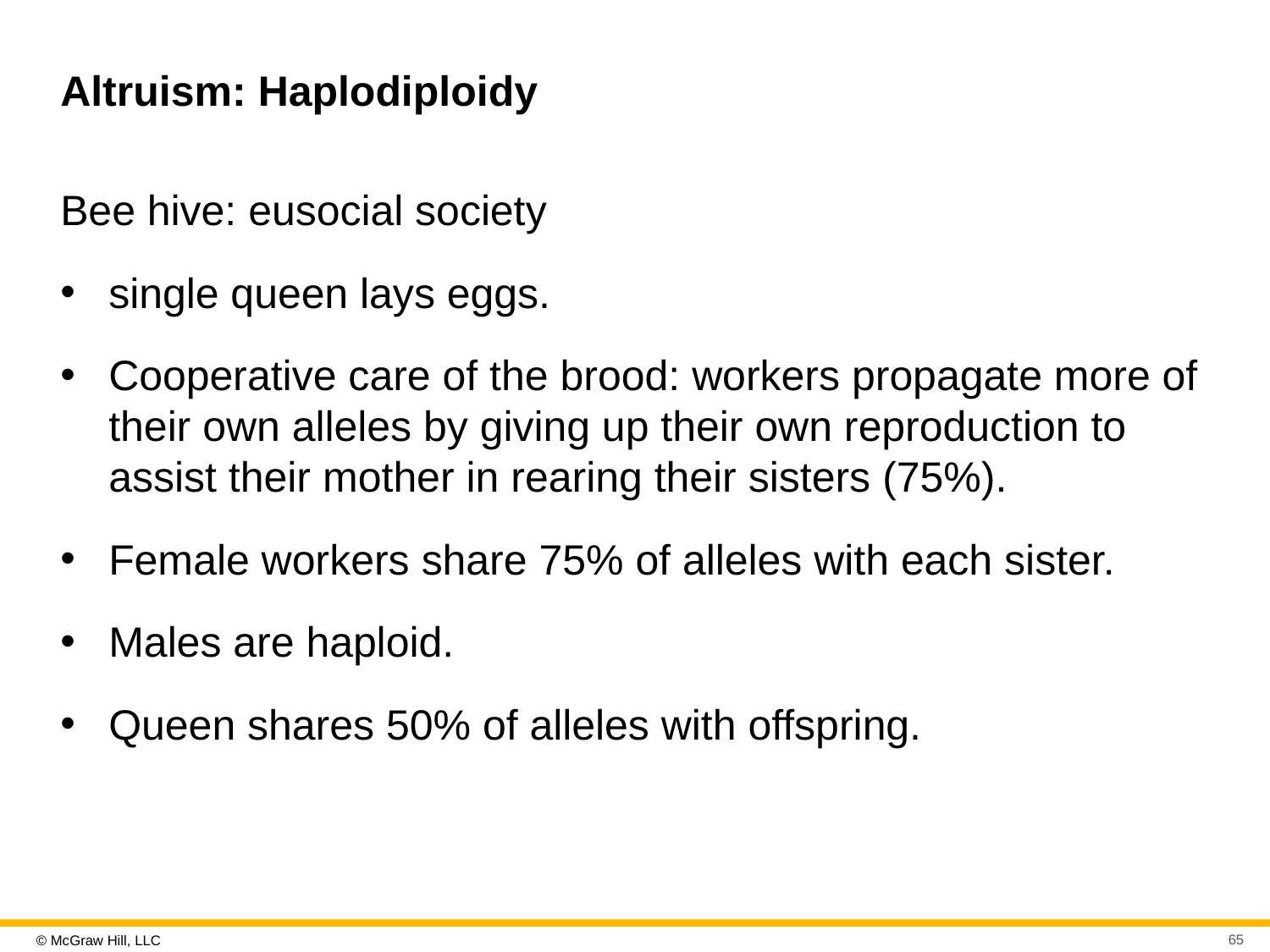

# Altruism: Haplodiploidy
Bee hive: eusocial society
single queen lays eggs.
Cooperative care of the brood: workers propagate more of their own alleles by giving up their own reproduction to assist their mother in rearing their sisters (75%).
Female workers share 75% of alleles with each sister.
Males are haploid.
Queen shares 50% of alleles with offspring.
65